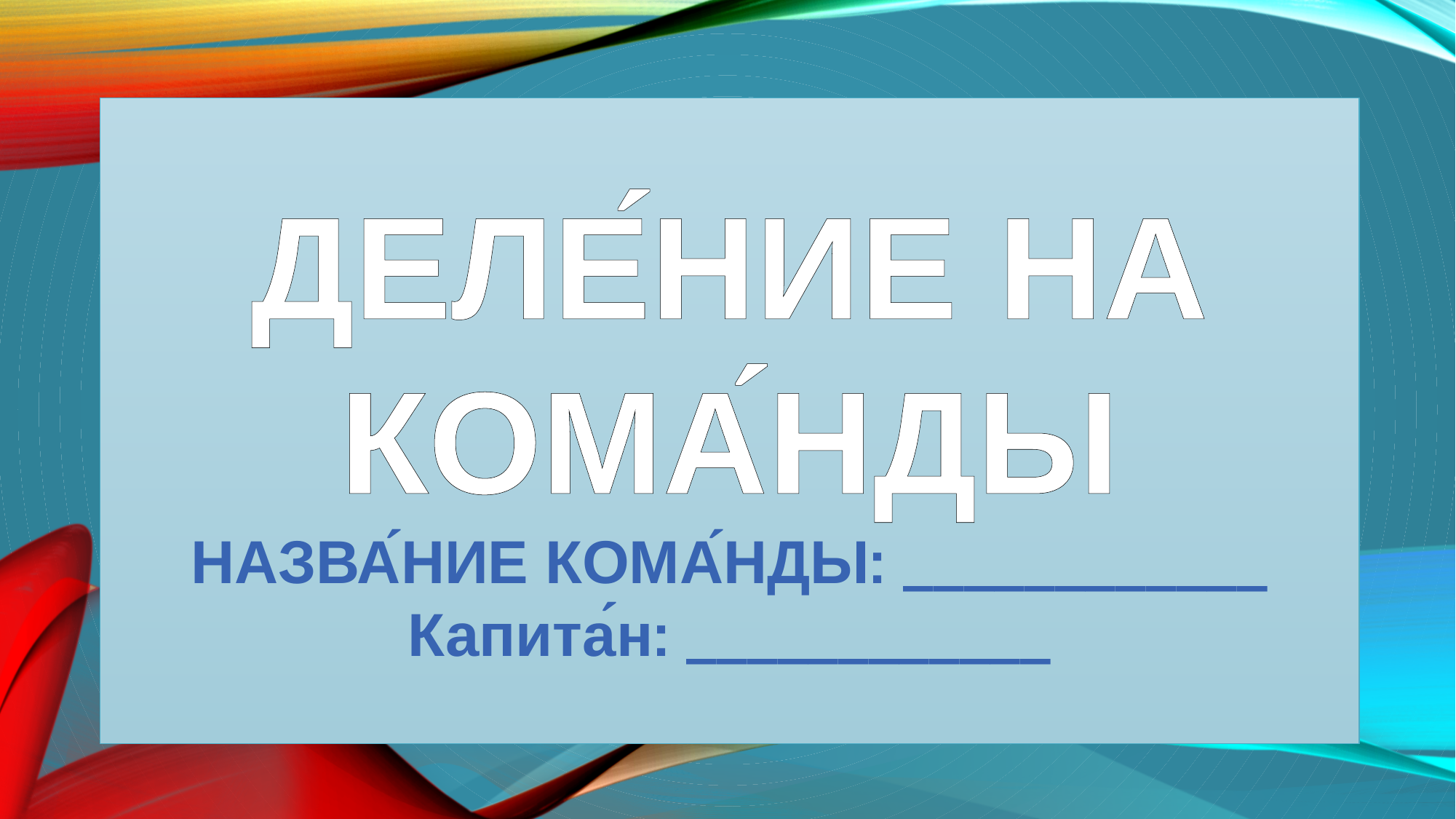

ДЕЛЕ́НИЕ НА КОМА́НДЫ
НАЗВА́НИЕ КОМА́НДЫ: ____________
Капита́н: ____________